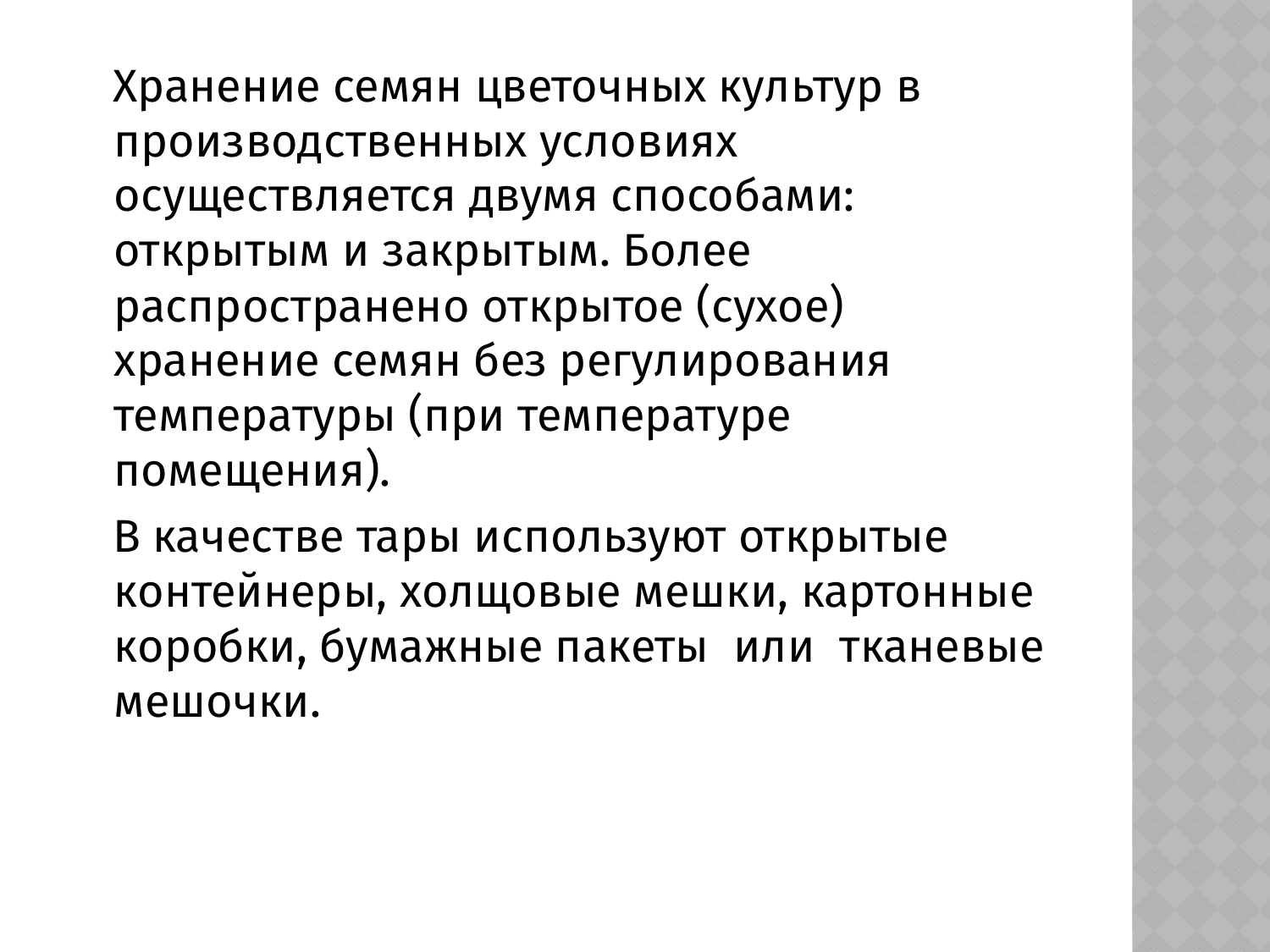

#
   Хранение семян цветочных культур в производственных условиях осуществляется двумя способами: открытым и закрытым. Более распространено открытое (сухое) хранение семян без регулирования температуры (при температуре помещения).
   В качестве тары используют открытые контейнеры, холщовые мешки, картонные коробки, бумажные пакеты  или  тканевые мешочки.